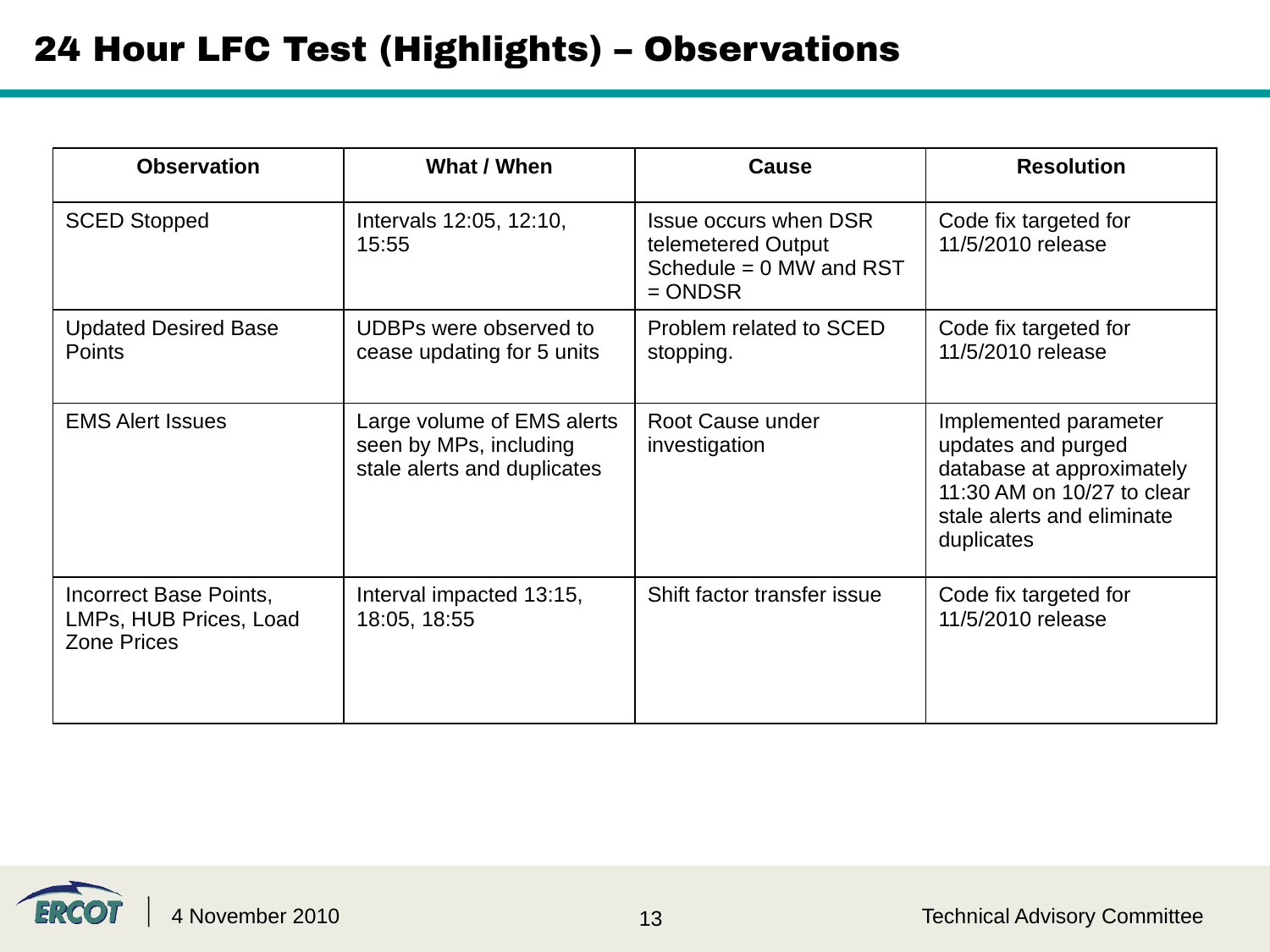

# 24 Hour LFC Test (Highlights) – Observations
| Observation | What / When | Cause | Resolution |
| --- | --- | --- | --- |
| SCED Stopped | Intervals 12:05, 12:10, 15:55 | Issue occurs when DSR telemetered Output Schedule = 0 MW and RST = ONDSR | Code fix targeted for 11/5/2010 release |
| Updated Desired Base Points | UDBPs were observed to cease updating for 5 units | Problem related to SCED stopping. | Code fix targeted for 11/5/2010 release |
| EMS Alert Issues | Large volume of EMS alerts seen by MPs, including stale alerts and duplicates | Root Cause under investigation | Implemented parameter updates and purged database at approximately 11:30 AM on 10/27 to clear stale alerts and eliminate duplicates |
| Incorrect Base Points, LMPs, HUB Prices, Load Zone Prices | Interval impacted 13:15, 18:05, 18:55 | Shift factor transfer issue | Code fix targeted for 11/5/2010 release |
4 November 2010
Technical Advisory Committee